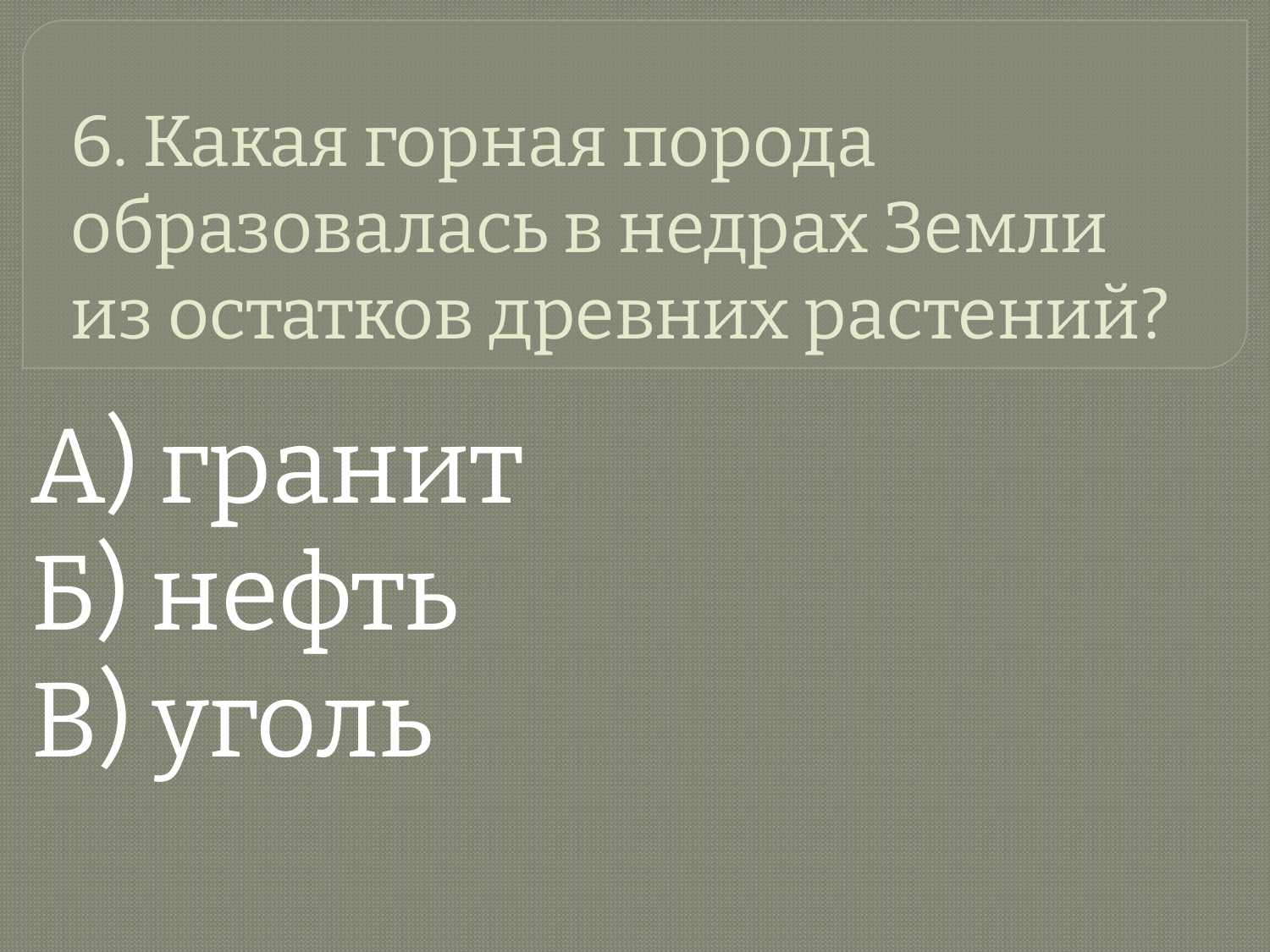

# 6. Какая горная порода образовалась в недрах Земли из остатков древних растений?
А) гранит
Б) нефть
В) уголь